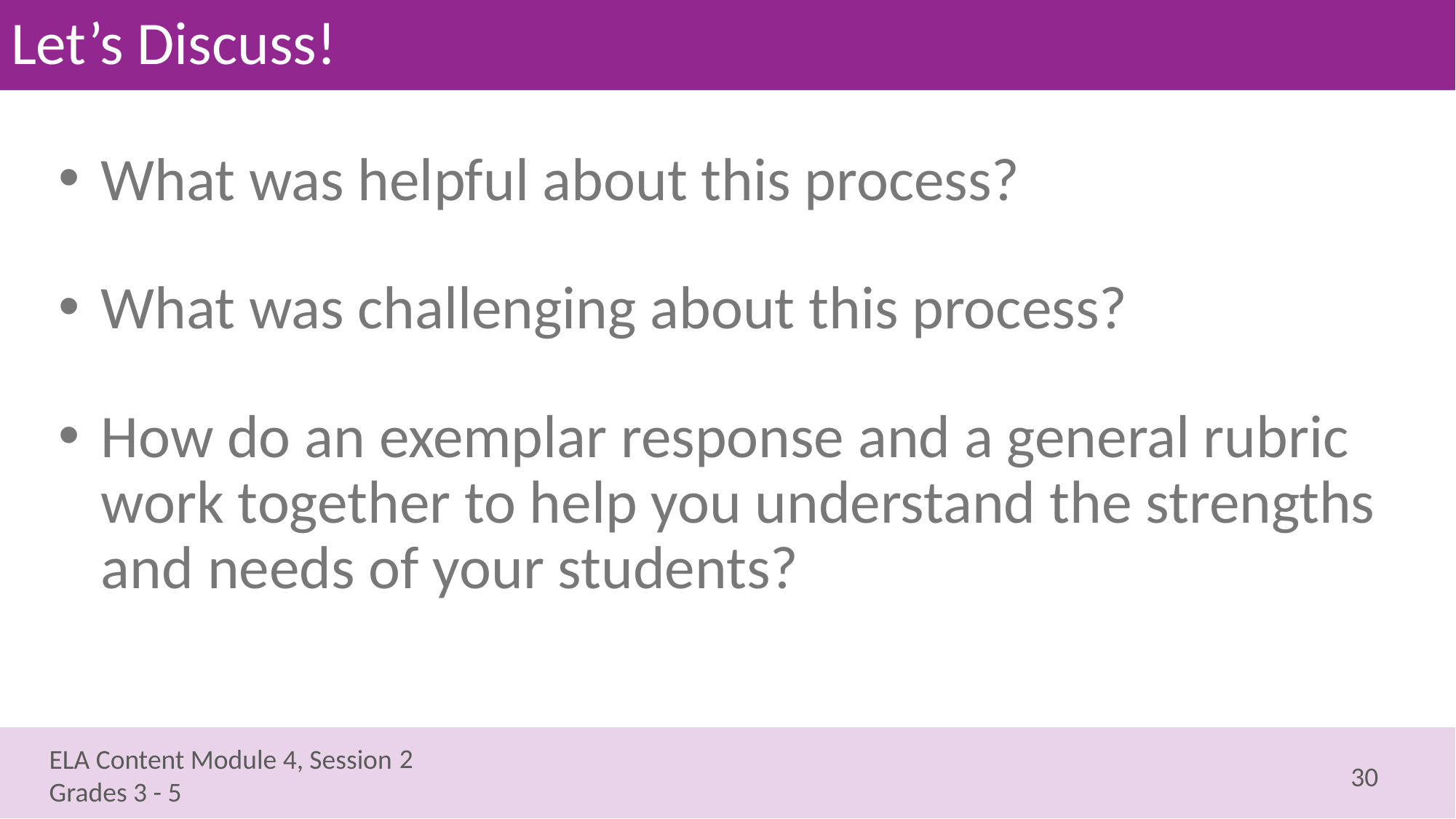

# Let’s Discuss!
What was helpful about this process?

What was challenging about this process?

How do an exemplar response and a general rubric work together to help you understand the strengths and needs of your students?
2
30